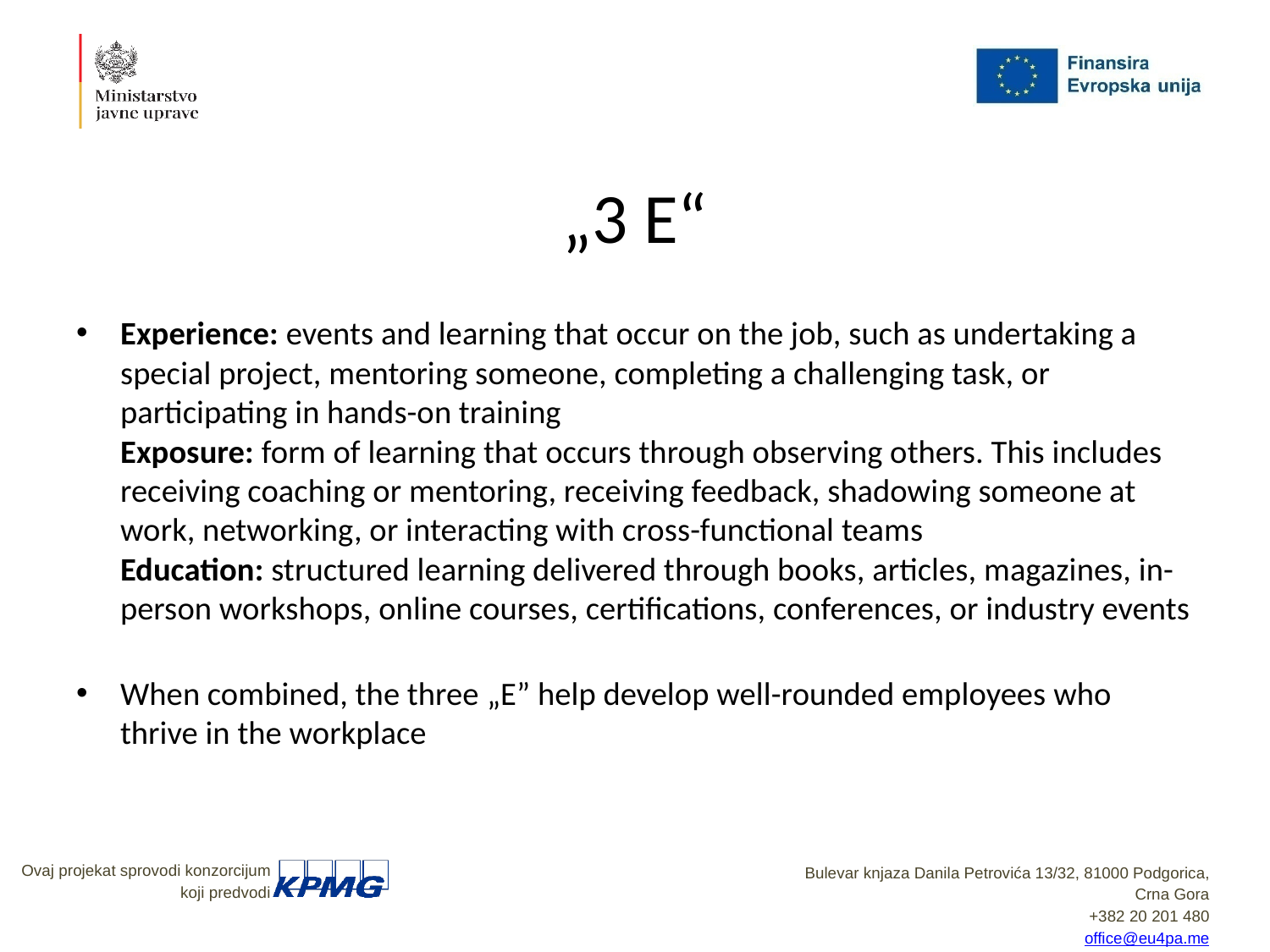

# „3 E“

Experience: events and learning that occur on the job, such as undertaking a special project, mentoring someone, completing a challenging task, or participating in hands-on training
Exposure: form of learning that occurs through observing others. This includes receiving coaching or mentoring, receiving feedback, shadowing someone at work, networking, or interacting with cross-functional teams
Education: structured learning delivered through books, articles, magazines, in-person workshops, online courses, certifications, conferences, or industry events
When combined, the three „E” help develop well-rounded employees who thrive in the workplace